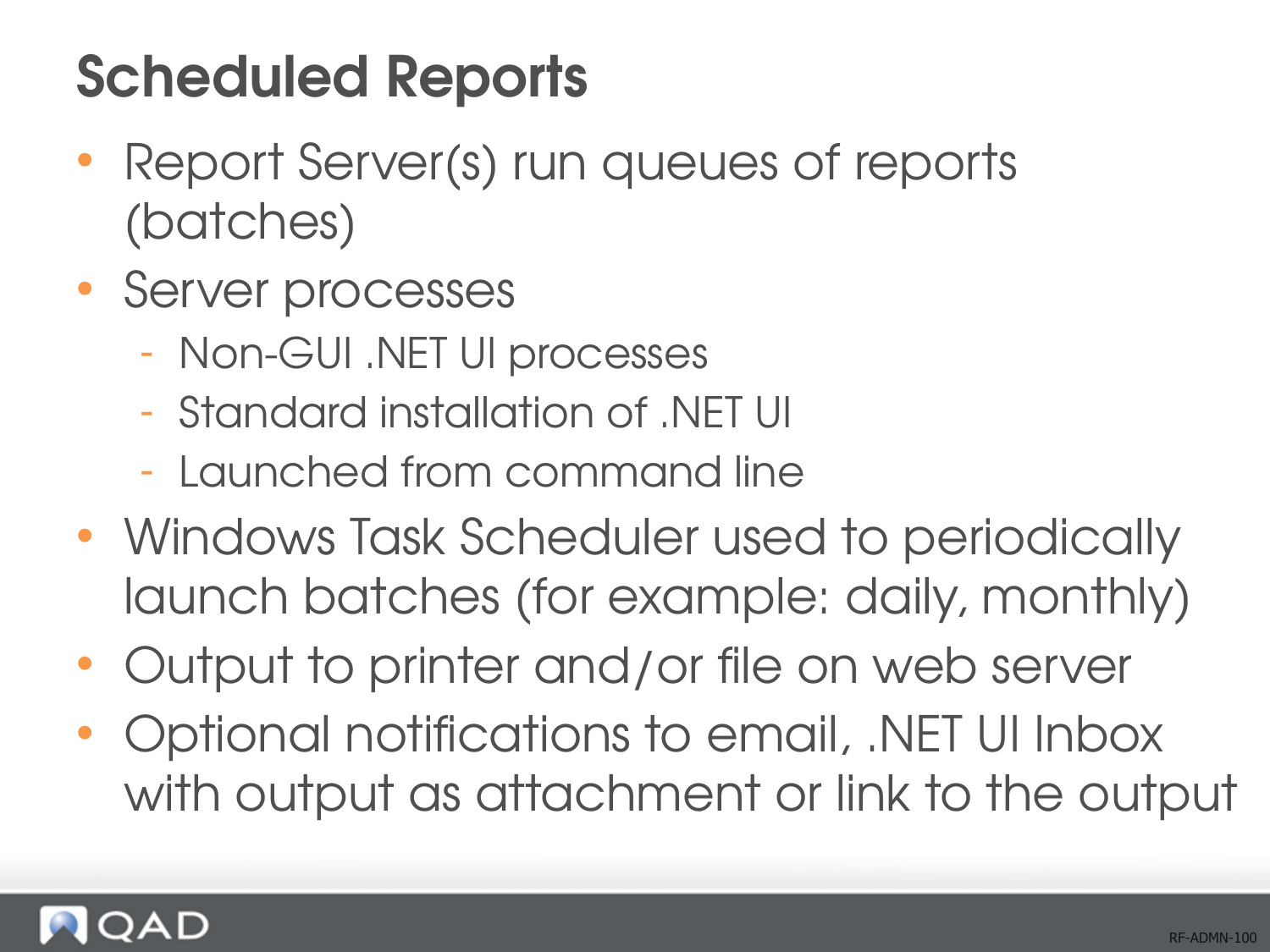

# Scheduled Reports
Report Server(s) run queues of reports (batches)
Server processes
Non-GUI .NET UI processes
Standard installation of .NET UI
Launched from command line
Windows Task Scheduler used to periodically launch batches (for example: daily, monthly)
Output to printer and/or file on web server
Optional notifications to email, .NET UI Inbox with output as attachment or link to the output
RF-ADMN-100